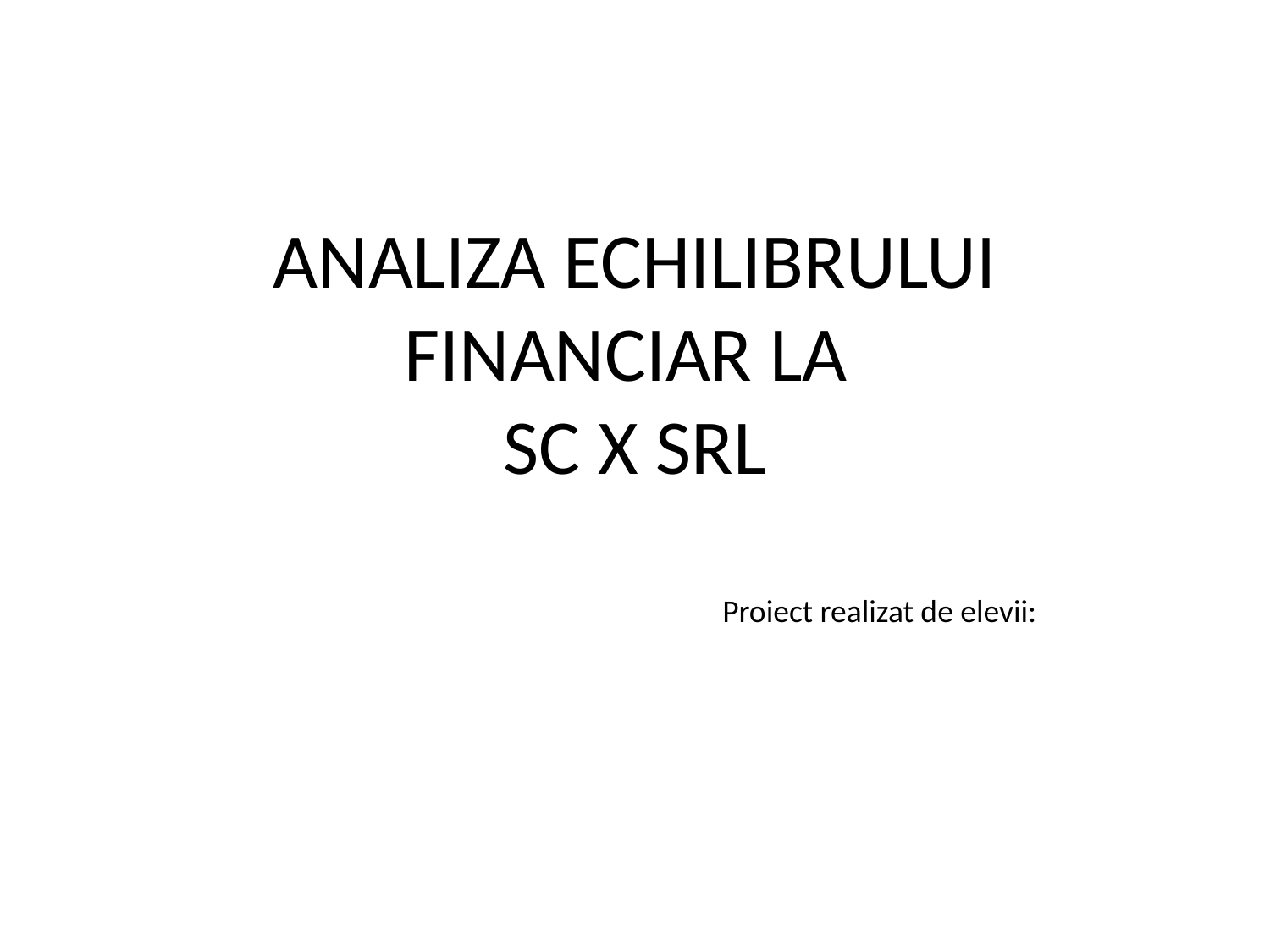

# ANALIZA ECHILIBRULUI FINANCIAR LA SC X SRL

                                                                    Proiect realizat de elevii: